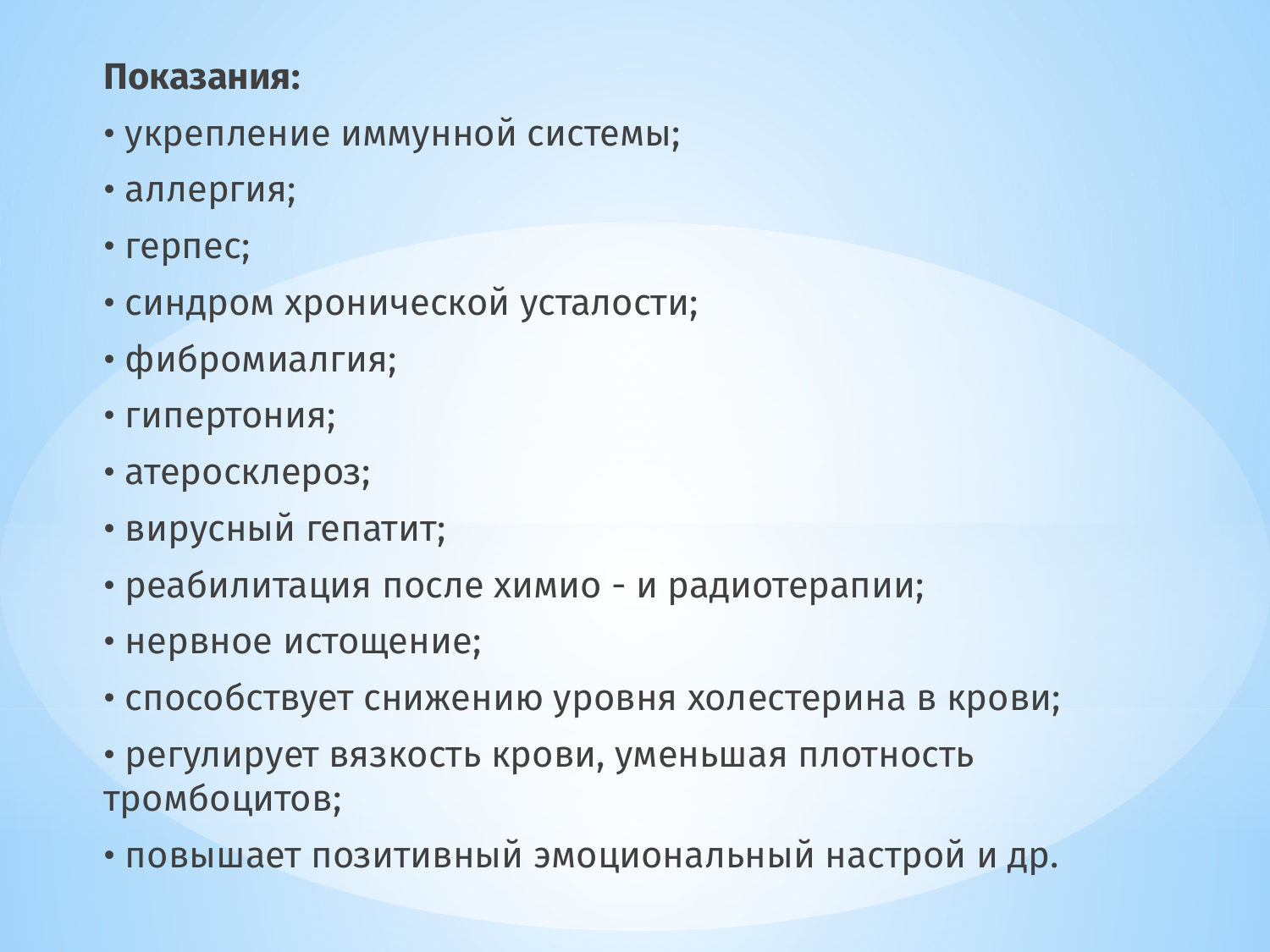

Показания:
• укрепление иммунной системы;
• аллергия;
• герпес;
• синдром хронической усталости;
• фибромиалгия;
• гипертония;
• атеросклероз;
• вирусный гепатит;
• реабилитация после химио - и радиотерапии;
• нервное истощение;
• способствует снижению уровня холестерина в крови;
• регулирует вязкость крови, уменьшая плотность тромбоцитов;
• повышает позитивный эмоциональный настрой и др.